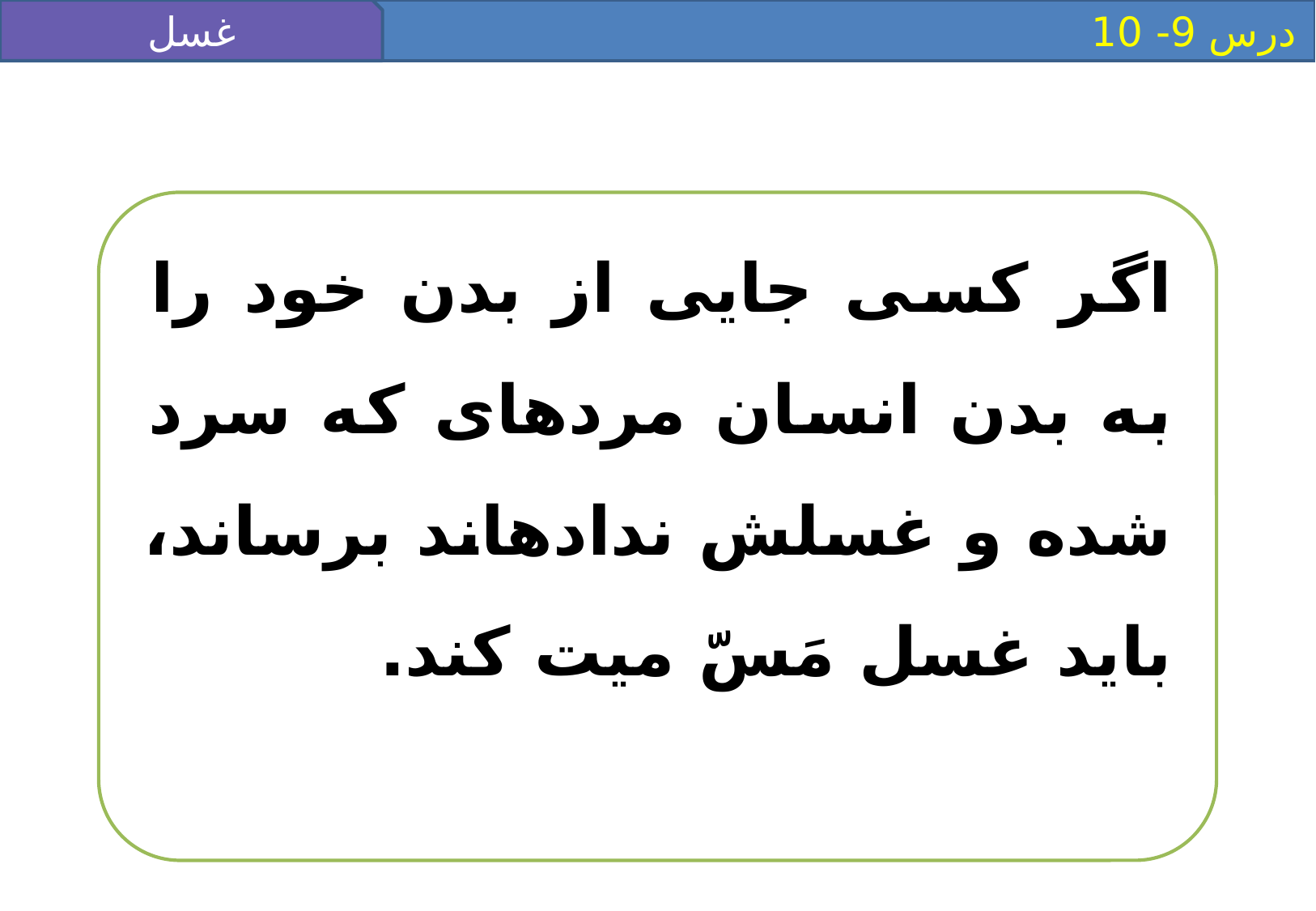

غسل
 درس 9- 10

اگر كسى جايى از بدن خود را به بدن انسان مرده‏اى كه سرد شده و غسلش نداده‏اند برساند، بايد غسل مَسّ ميت كند.